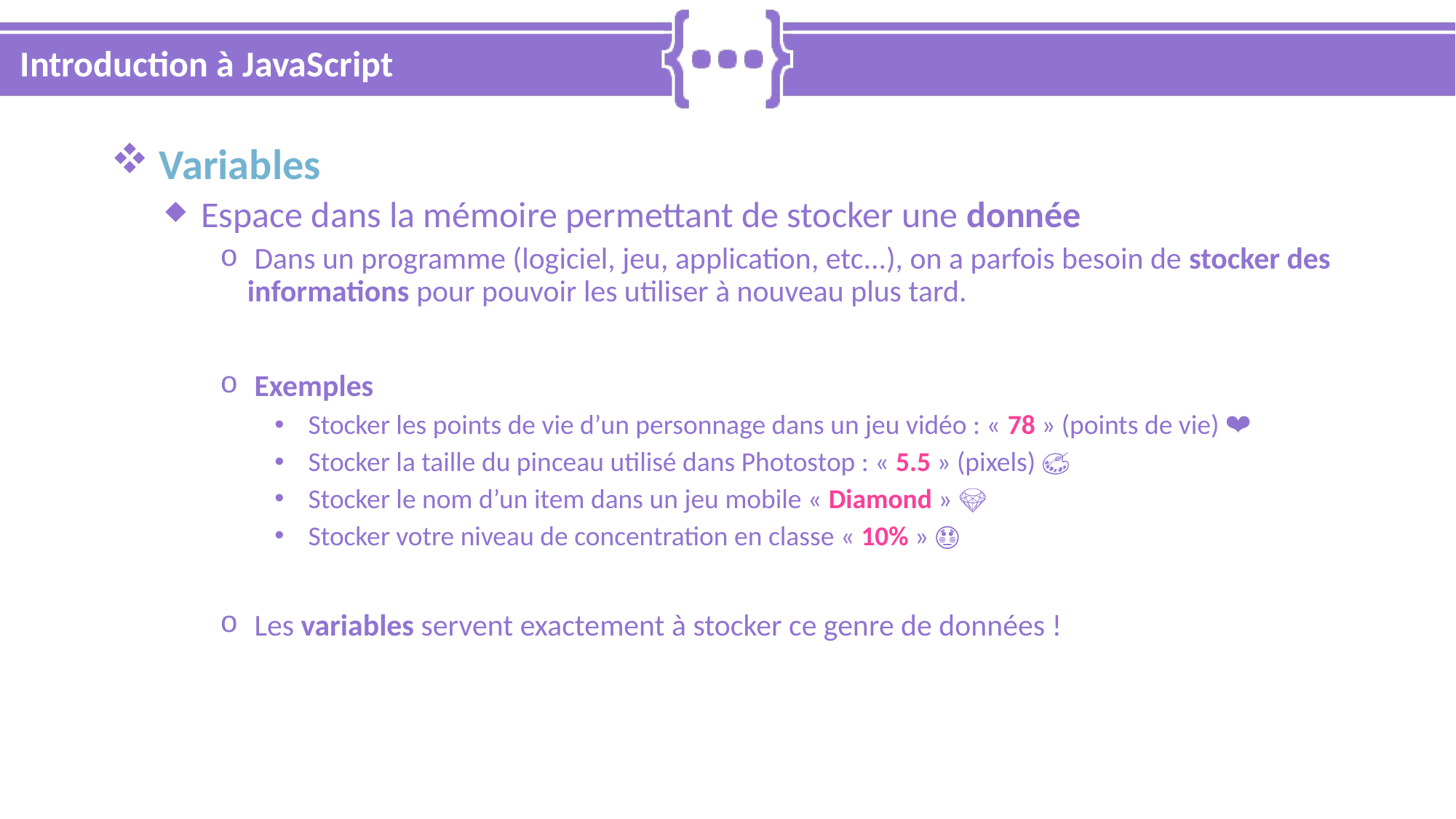

# Introduction à JavaScript
 Variables
 Espace dans la mémoire permettant de stocker une donnée
 Dans un programme (logiciel, jeu, application, etc...), on a parfois besoin de stocker des informations pour pouvoir les utiliser à nouveau plus tard.

 Exemples
 Stocker les points de vie d’un personnage dans un jeu vidéo : « 78 » (points de vie) ❤️
 Stocker la taille du pinceau utilisé dans Photostop : « 5.5 » (pixels) 🎨
 Stocker le nom d’un item dans un jeu mobile « Diamond » 💎
 Stocker votre niveau de concentration en classe « 10% » 😳

 Les variables servent exactement à stocker ce genre de données !